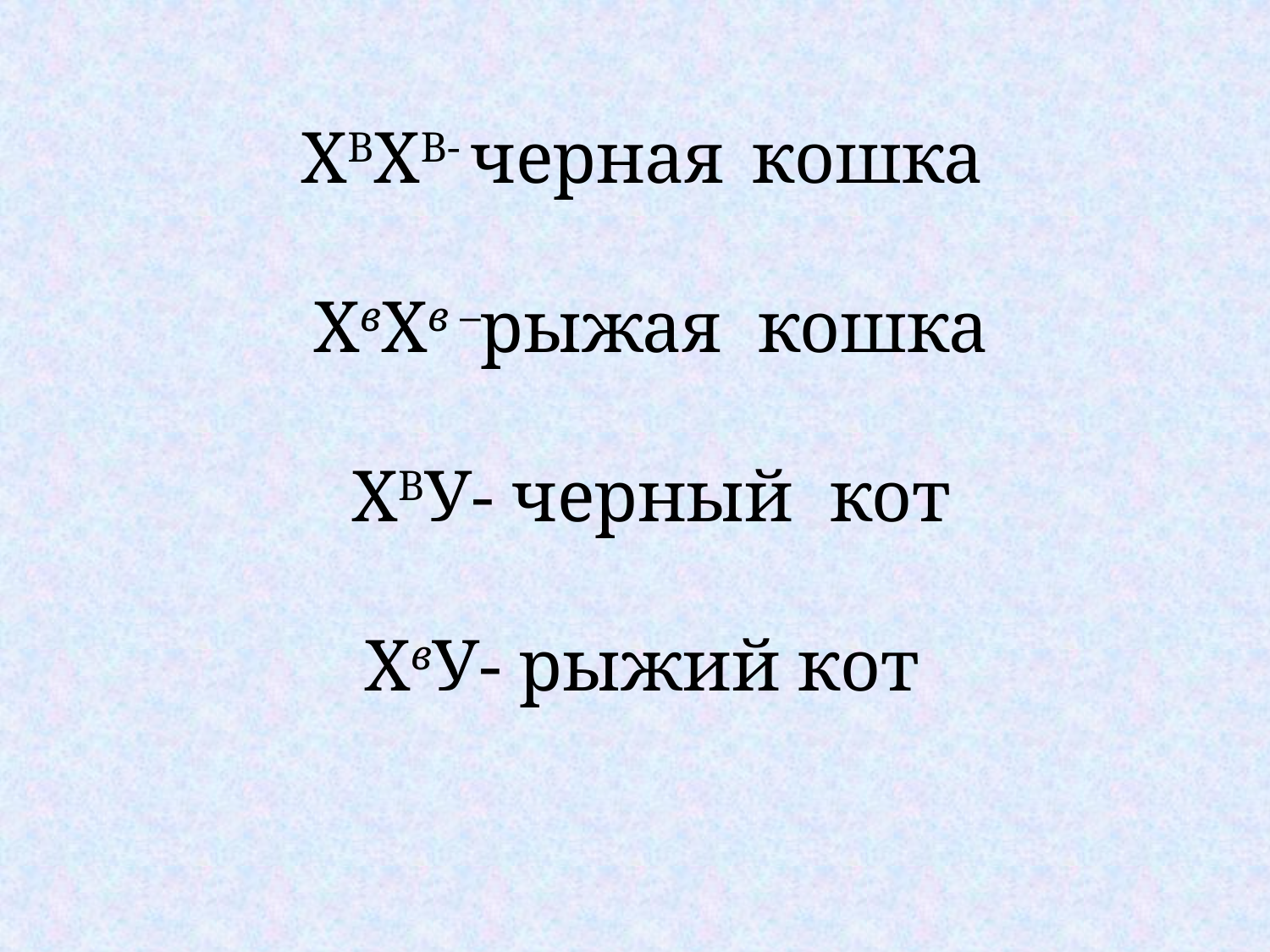

ХВХВ- черная  кошка

ХвХв –рыжая  кошка

ХВУ- черный  кот

ХвУ- рыжий кот